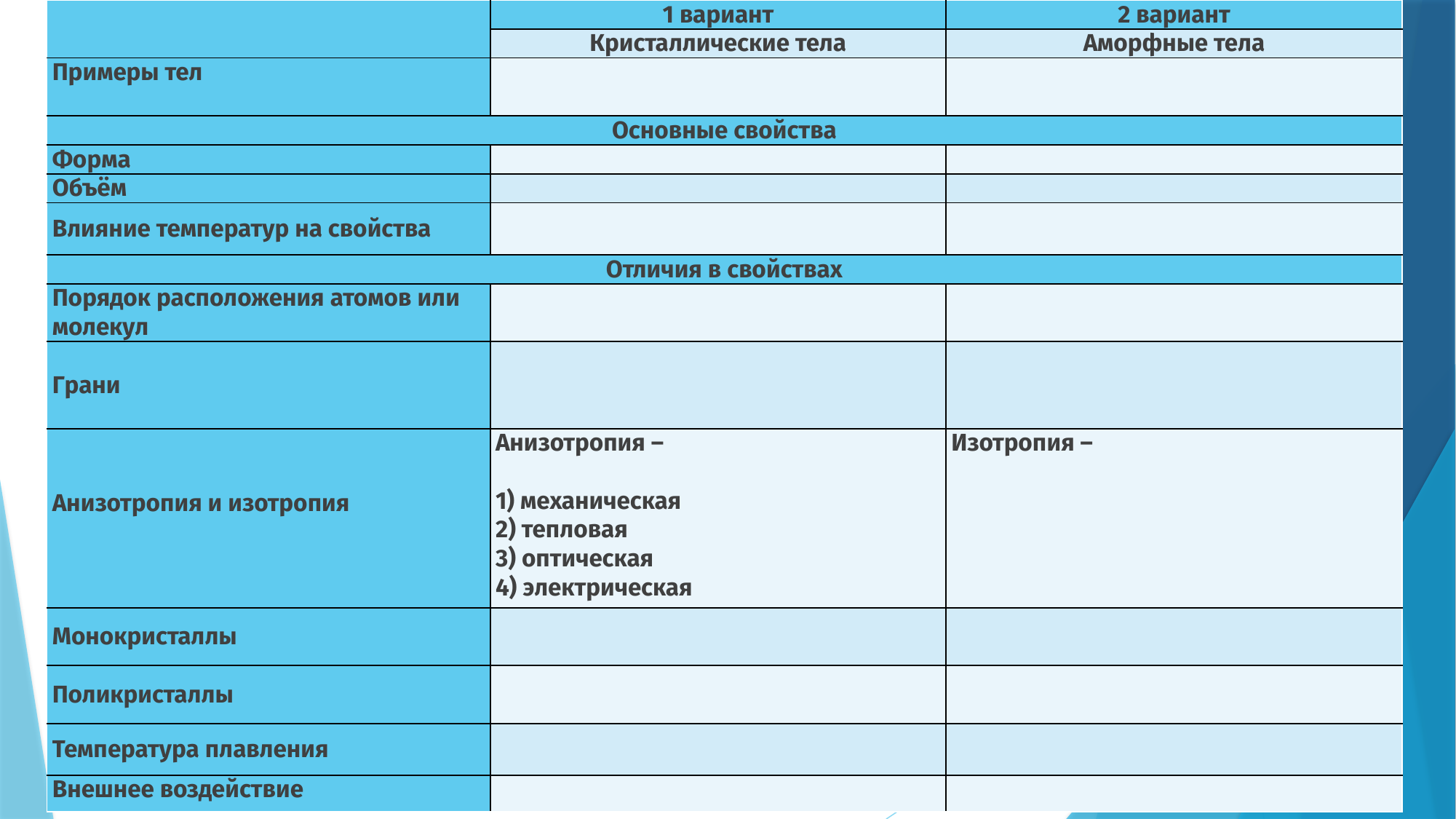

|  | 1 вариант | 2 вариант |
| --- | --- | --- |
|  | Кристаллические тела | Аморфные тела |
| Примеры тел |  |  |
| Основные свойства |  |  |
| Форма |  |  |
| Объём |  |  |
| Влияние температур на свойства |  |  |
| Отличия в свойствах |  |  |
| Порядок расположения атомов или молекул |  |  |
| Грани |  |  |
| Анизотропия и изотропия | Анизотропия –   1) механическая 2) тепловая 3) оптическая 4) электрическая | Изотропия – |
| Монокристаллы |  |  |
| Поликристаллы |  |  |
| Температура плавления |  |  |
| Внешнее воздействие |  |  |